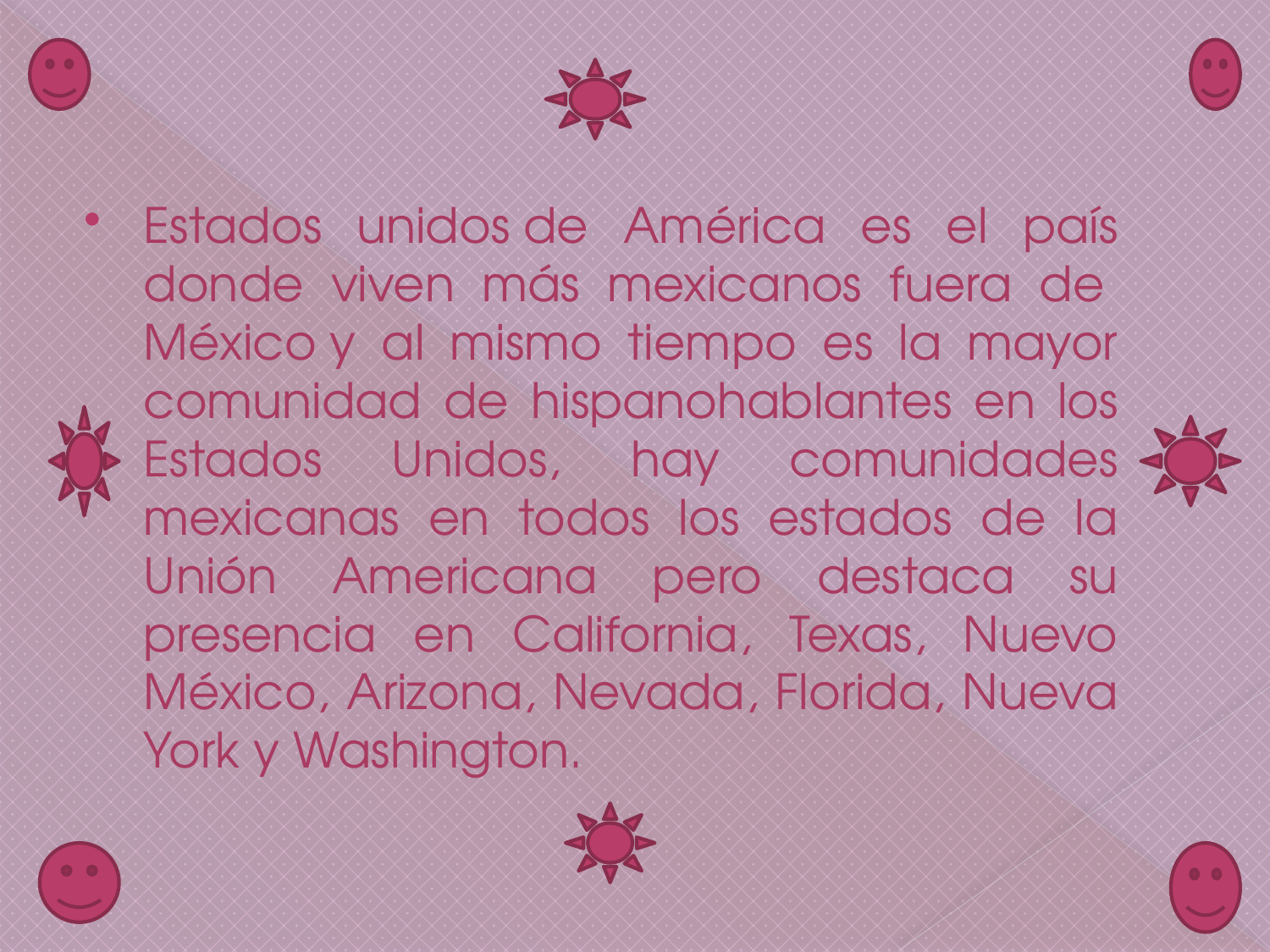

Estados unidos de América es el país donde viven más mexicanos fuera de  México y al mismo tiempo es la mayor comunidad de hispanohablantes en los Estados Unidos, hay comunidades mexicanas en todos los estados de la Unión Americana pero destaca su presencia en California, Texas, Nuevo México, Arizona, Nevada, Florida, Nueva York y Washington.